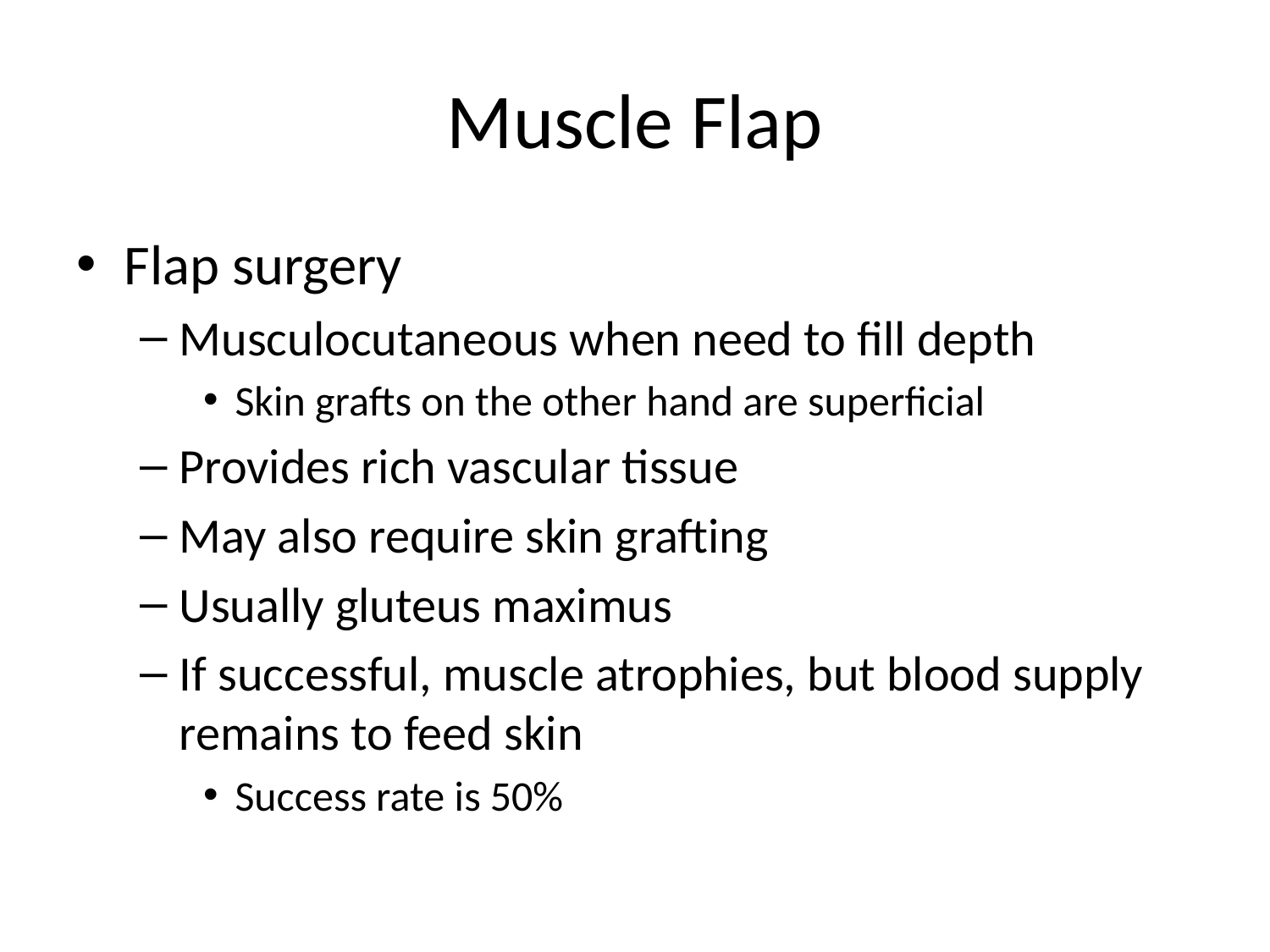

# Muscle Flap
Flap surgery
Musculocutaneous when need to fill depth
Skin grafts on the other hand are superficial
Provides rich vascular tissue
May also require skin grafting
Usually gluteus maximus
If successful, muscle atrophies, but blood supply remains to feed skin
Success rate is 50%